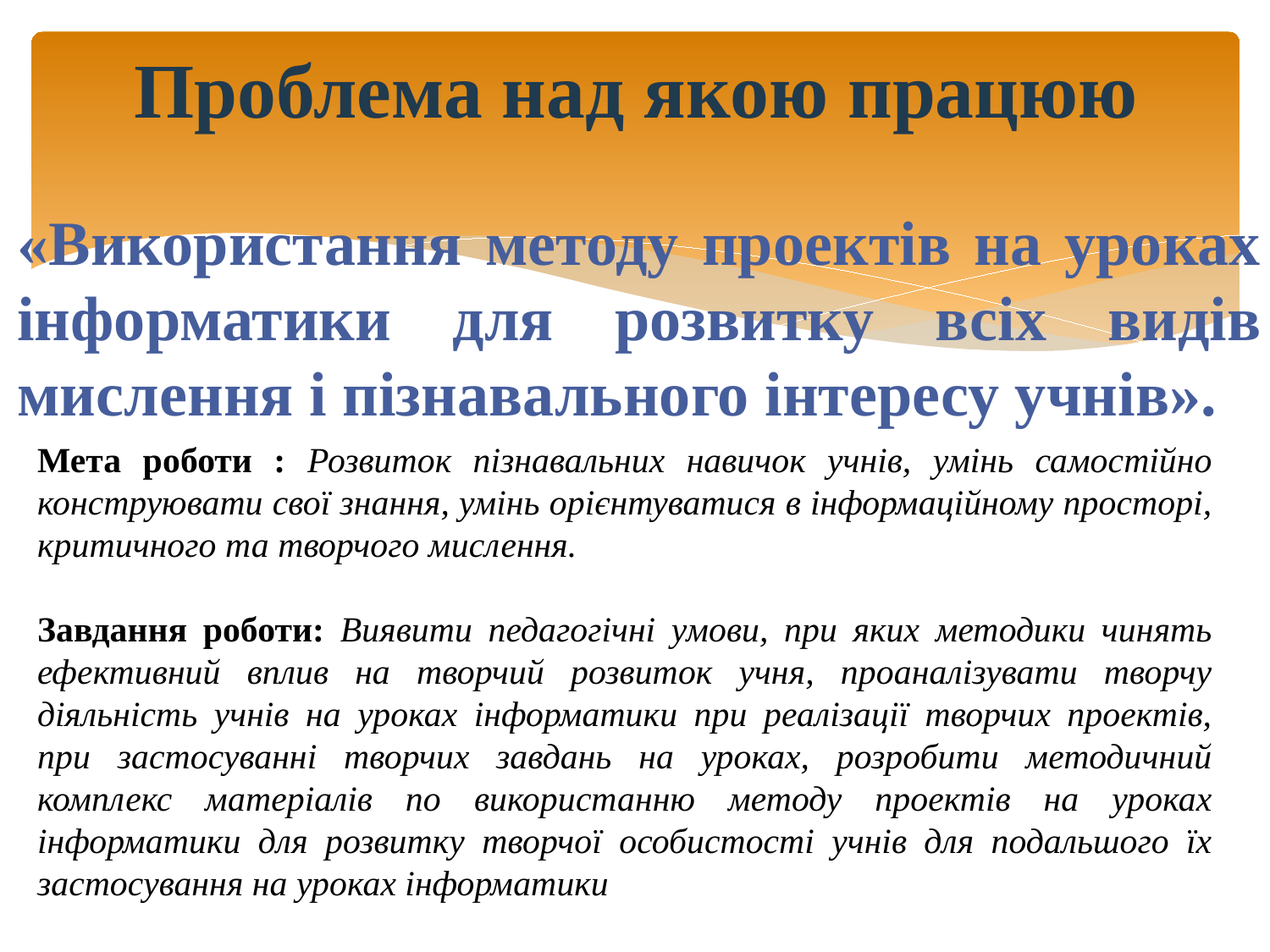

# Проблема над якою працюю
«Використання методу проектів на уроках інформатики для розвитку всіх видів мислення і пізнавального інтересу учнів».
Мета роботи : Розвиток пізнавальних навичок учнів, умінь самостійно конструювати свої знання, умінь орієнтуватися в інформаційному просторі, критичного та творчого мислення.

Завдання роботи: Виявити педагогічні умови, при яких методики чинять ефективний вплив на творчий розвиток учня, проаналізувати творчу діяльність учнів на уроках інформатики при реалізації творчих проектів, при застосуванні творчих завдань на уроках, розробити методичний комплекс матеріалів по використанню методу проектів на уроках інформатики для розвитку творчої особистості учнів для подальшого їх застосування на уроках інформатики